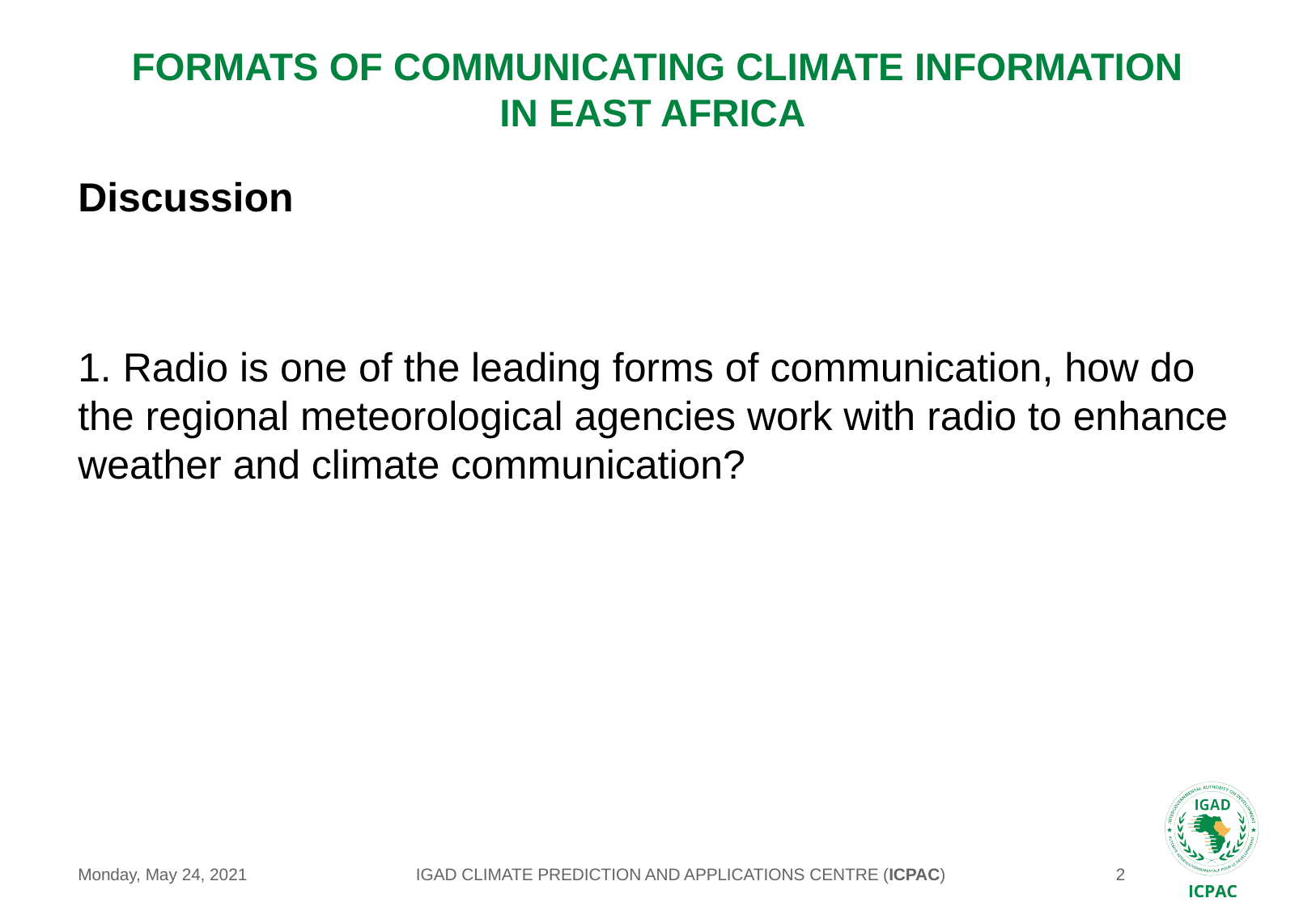

# Formats of Communicating Climate Information in East Africa
Discussion

1. Radio is one of the leading forms of communication, how do the regional meteorological agencies work with radio to enhance weather and climate communication?
IGAD CLIMATE PREDICTION AND APPLICATIONS CENTRE (ICPAC)
Monday, May 24, 2021
2